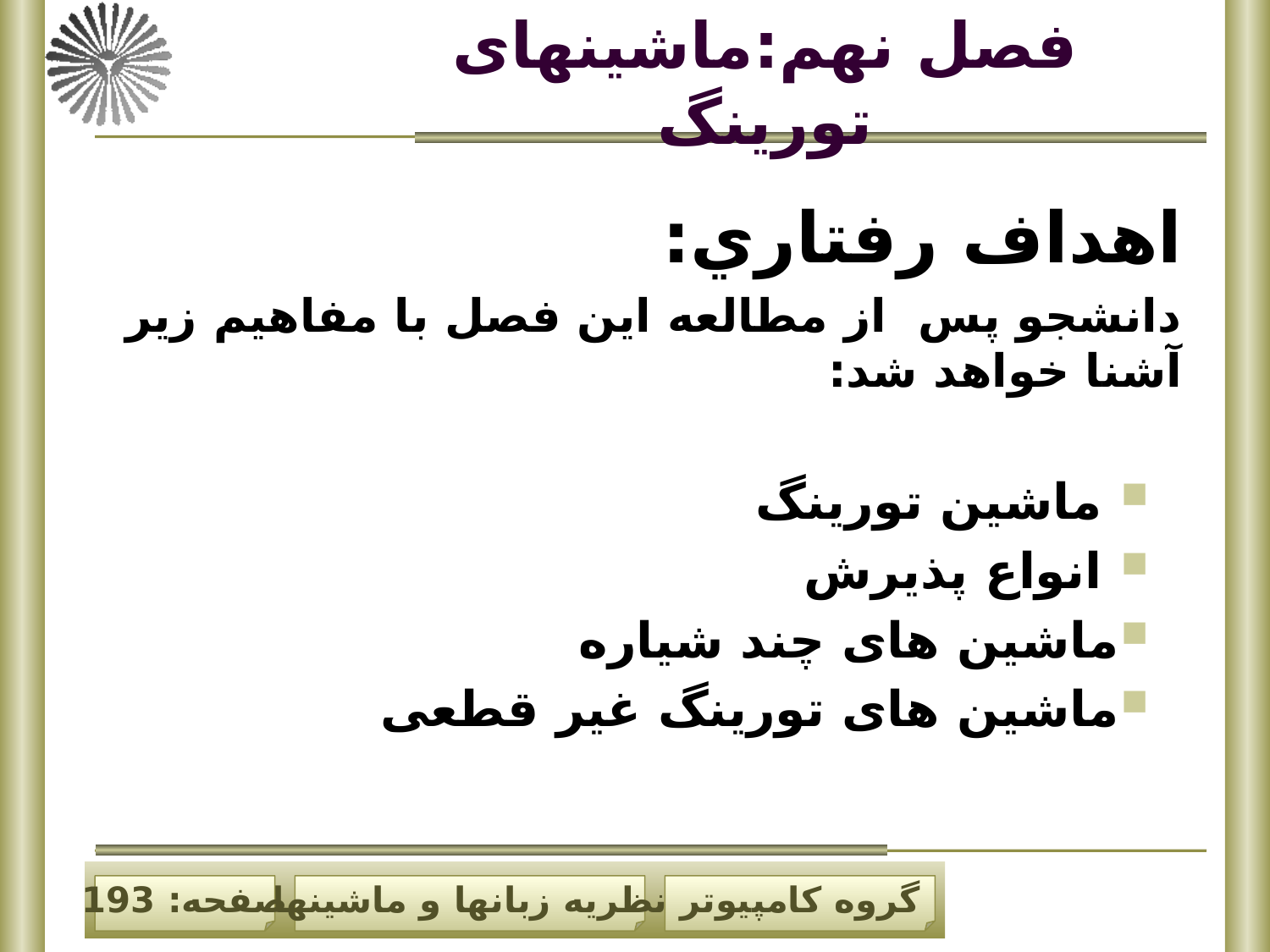

فصل نهم:ماشینهای تورینگ
اهداف رفتاري:
دانشجو پس  از مطالعه اين فصل با مفاهيم زير آشنا خواهد شد:

 ماشین تورینگ
 انواع پذیرش
ماشین های چند شیاره
ماشین های تورینگ غیر قطعی